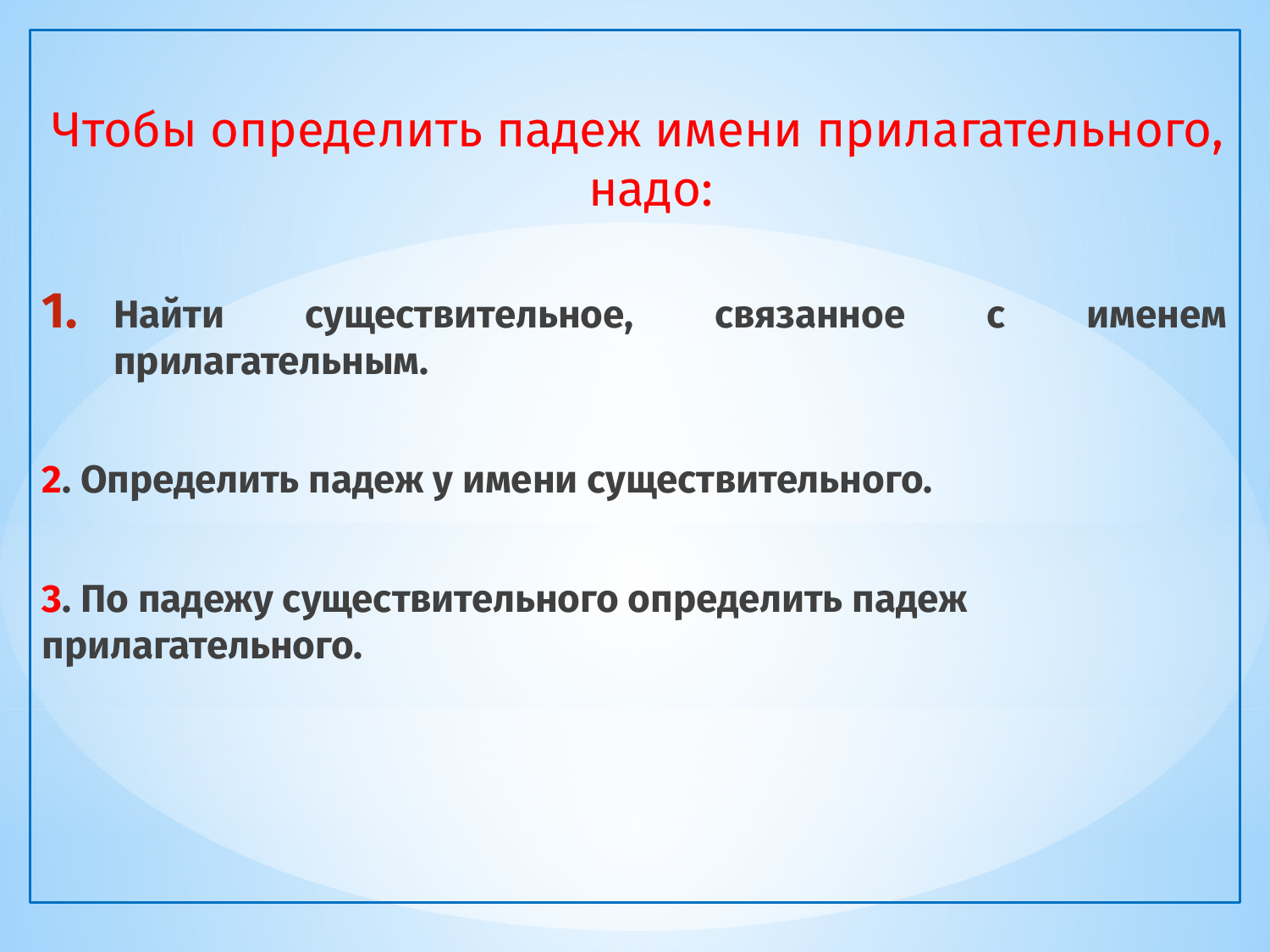

Чтобы определить падеж имени прилагательного, надо:

Найти существительное, связанное с именем прилагательным.

2. Определить падеж у имени существительного.

3. По падежу существительного определить падеж прилагательного.